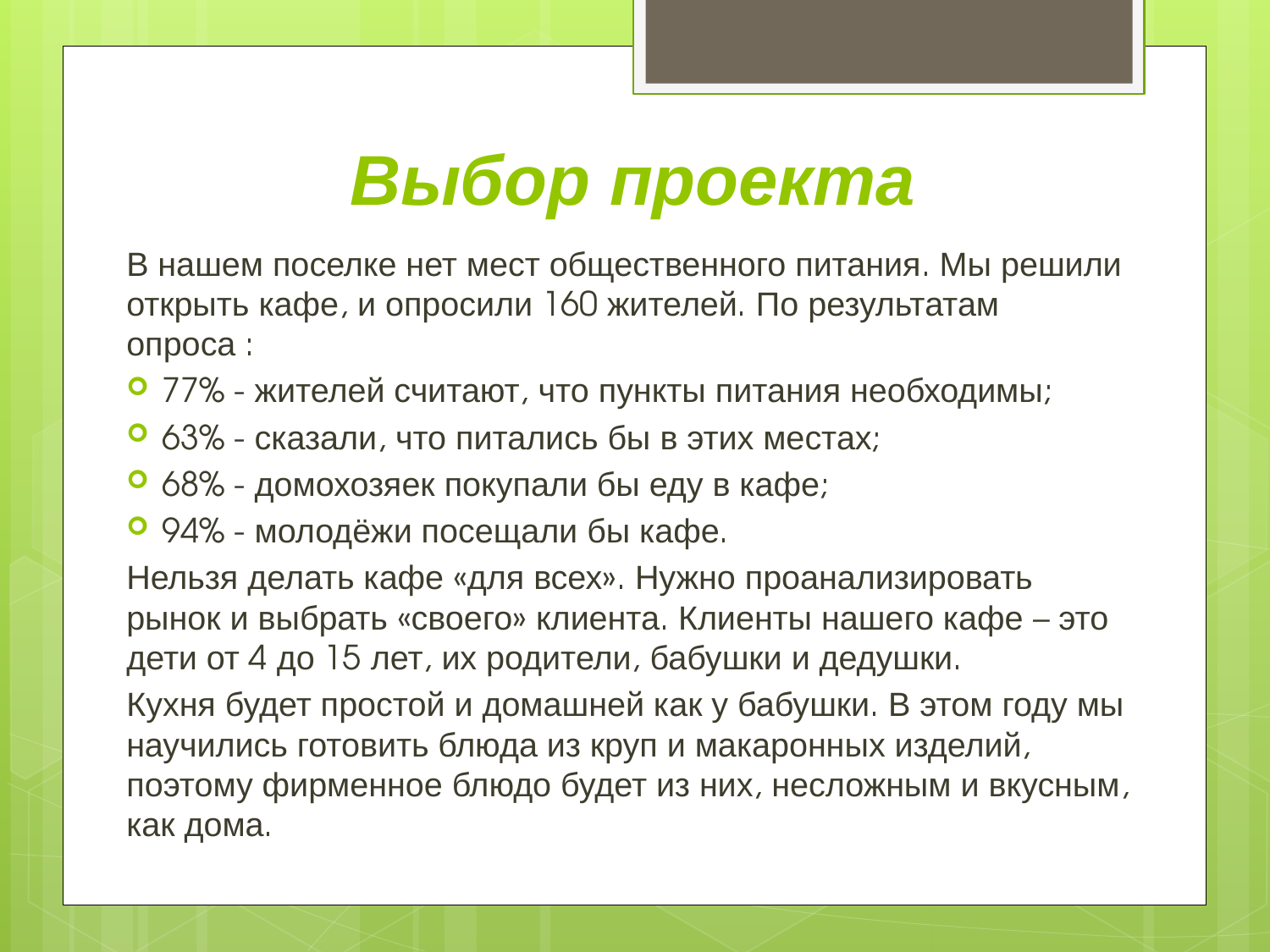

# Выбор проекта
В нашем поселке нет мест общественного питания. Мы решили  открыть кафе, и опросили 160 жителей. По результатам опроса :
77% - жителей считают, что пункты питания необходимы;
63% - сказали, что питались бы в этих местах;
68% - домохозяек покупали бы еду в кафе;
94% - молодёжи посещали бы кафе.
Нельзя делать кафе «для всех». Нужно проанализировать рынок и выбрать «своего» клиента. Клиенты нашего кафе – это дети от 4 до 15 лет, их родители, бабушки и дедушки.
Кухня будет простой и домашней как у бабушки. В этом году мы научились готовить блюда из круп и макаронных изделий, поэтому фирменное блюдо будет из них, несложным и вкусным, как дома.